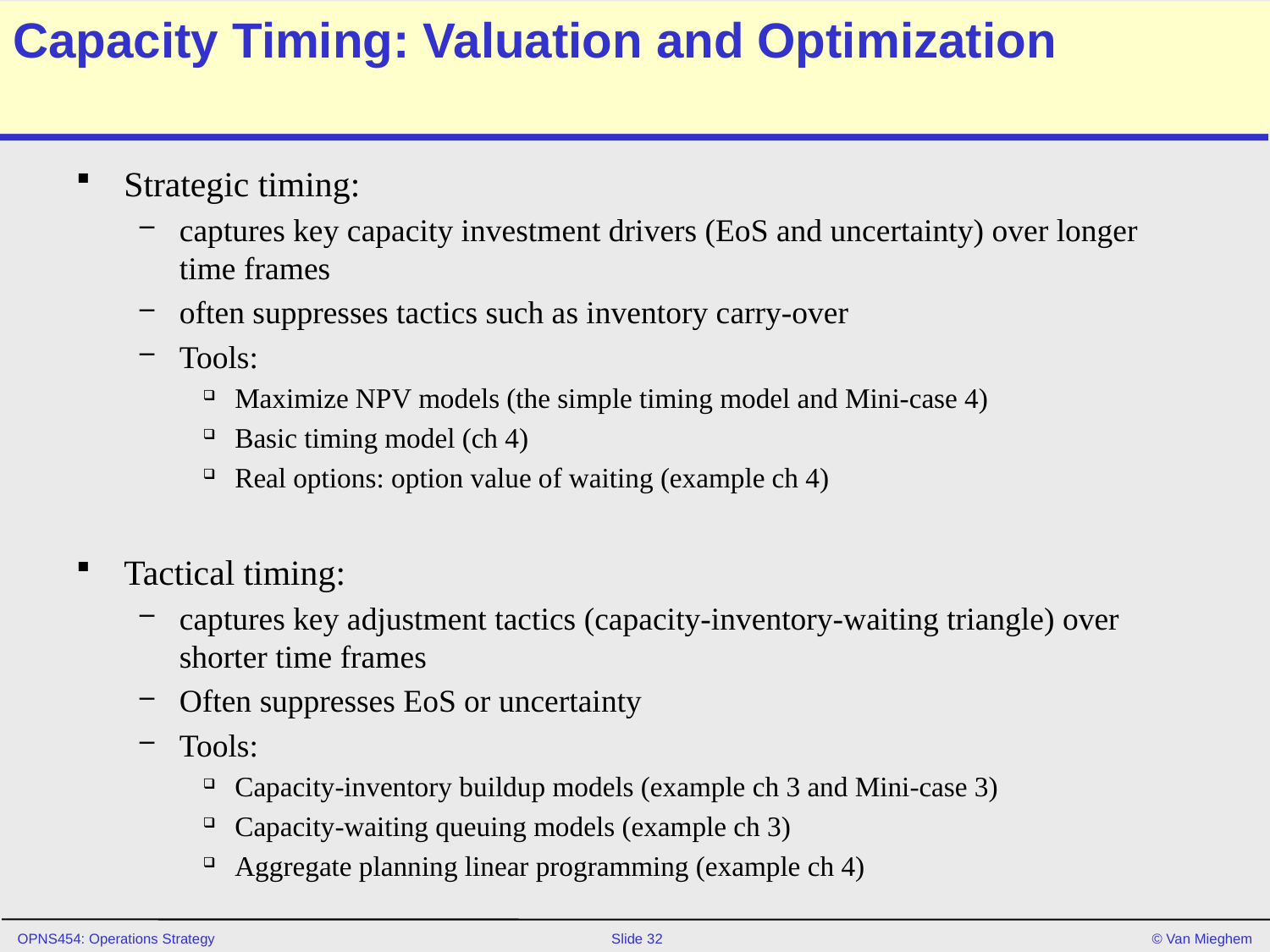

# Capacity Timing: Valuation and Optimization
Strategic timing:
captures key capacity investment drivers (EoS and uncertainty) over longer time frames
often suppresses tactics such as inventory carry-over
Tools:
Maximize NPV models (the simple timing model and Mini-case 4)
Basic timing model (ch 4)
Real options: option value of waiting (example ch 4)

Tactical timing:
captures key adjustment tactics (capacity-inventory-waiting triangle) over shorter time frames
Often suppresses EoS or uncertainty
Tools:
Capacity-inventory buildup models (example ch 3 and Mini-case 3)
Capacity-waiting queuing models (example ch 3)
Aggregate planning linear programming (example ch 4)